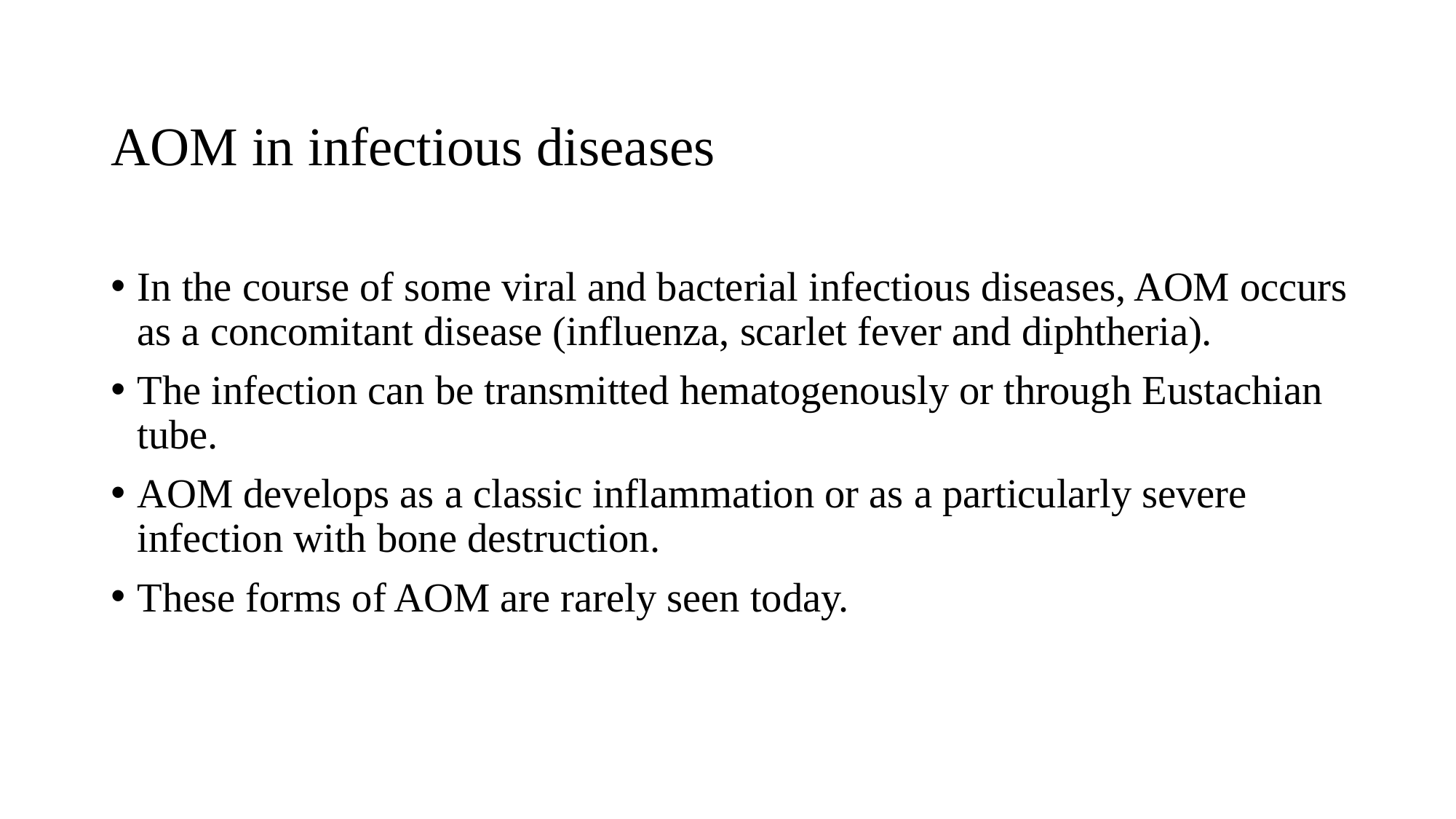

# AOM in infectious diseases
In the course of some viral and bacterial infectious diseases, AOM occurs as a concomitant disease (influenza, scarlet fever and diphtheria).
The infection can be transmitted hematogenously or through Eustachian tube.
AOM develops as a classic inflammation or as a particularly severe infection with bone destruction.
These forms of AOM are rarely seen today.